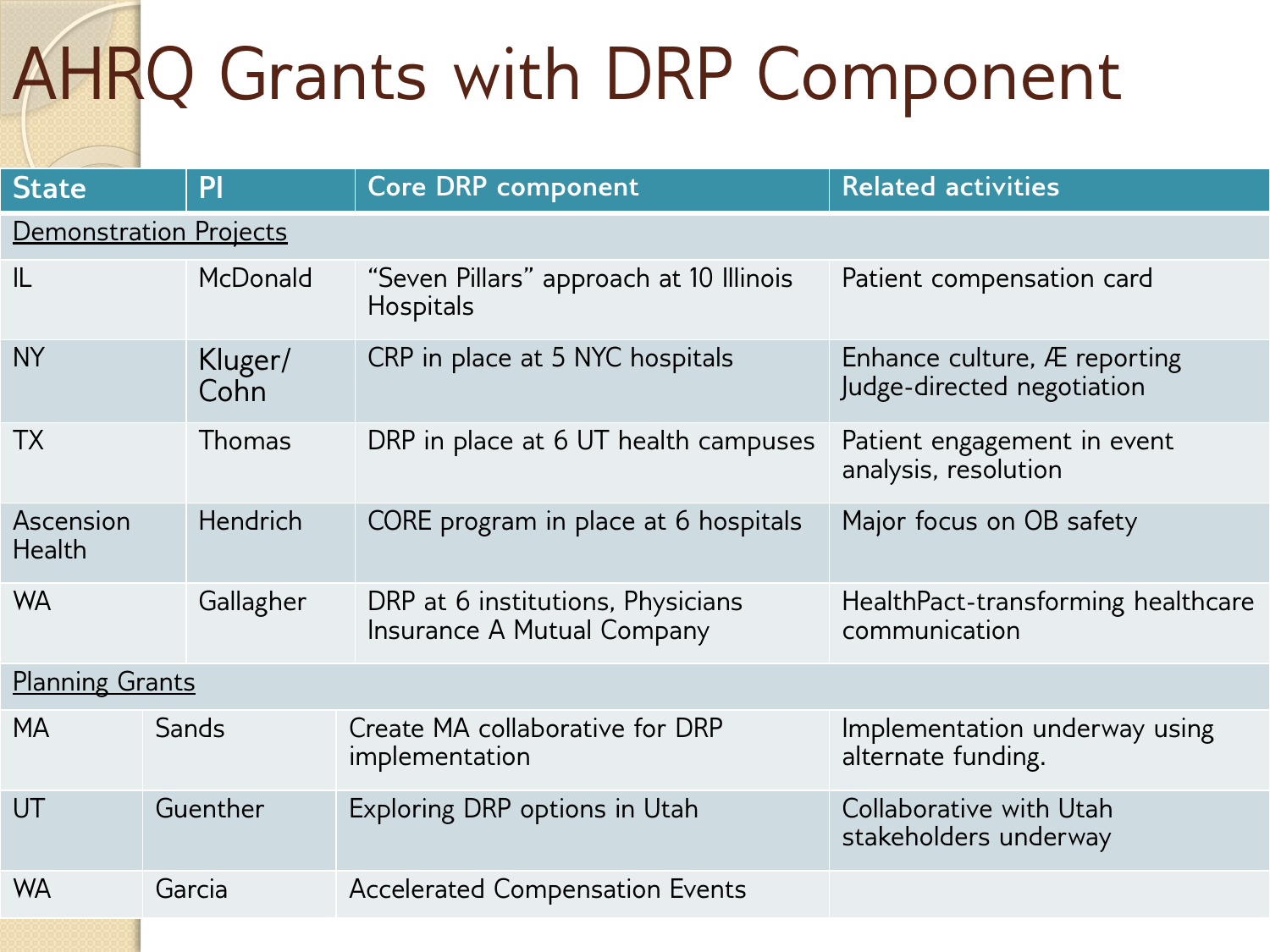

# AHRQ Grants with DRP Component
| State |  | PI |  | Core DRP component | Related activities |
| --- | --- | --- | --- | --- | --- |
| Demonstration Projects |  |  |  |  |  |
| IL |  | McDonald |  | “Seven Pillars” approach at 10 Illinois Hospitals | Patient compensation card |
| NY |  | Kluger/Cohn |  | CRP in place at 5 NYC hospitals | Enhance culture, AE reporting Judge-directed negotiation |
| TX |  | Thomas |  | DRP in place at 6 UT health campuses | Patient engagement in event analysis, resolution |
| Ascension Health |  | Hendrich |  | CORE program in place at 6 hospitals | Major focus on OB safety |
| WA |  | Gallagher |  | DRP at 6 institutions, Physicians Insurance A Mutual Company | HealthPact-transforming healthcare communication |
| Planning Grants |  |  |  |  |  |
| MA | Sands |  | Create MA collaborative for DRP implementation |  | Implementation underway using alternate funding. |
| UT | Guenther |  | Exploring DRP options in Utah |  | Collaborative with Utah stakeholders underway |
| WA | Garcia |  | Accelerated Compensation Events |  |  |